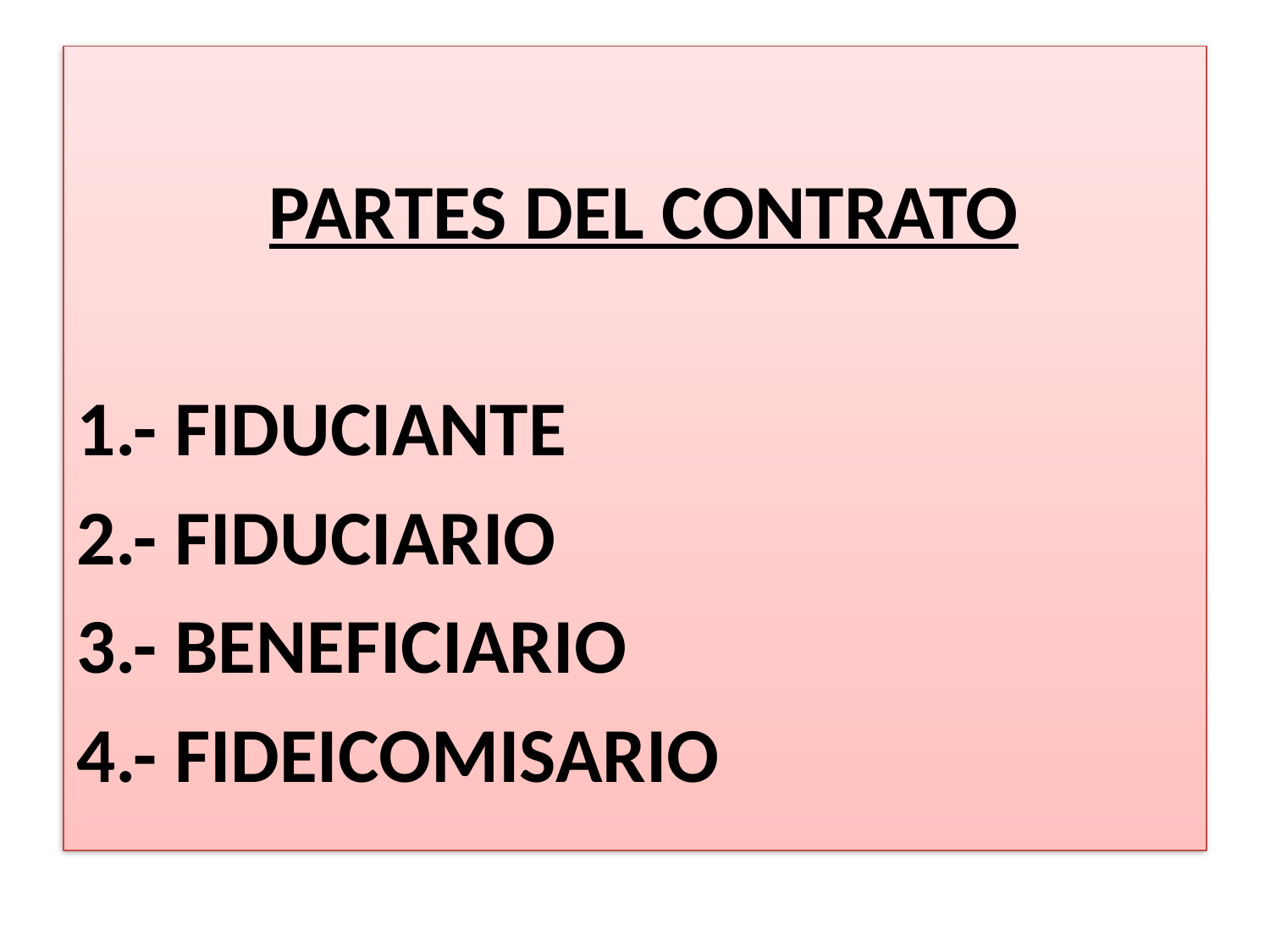

#

 PARTES DEL CONTRATO

1.- FIDUCIANTE
2.- FIDUCIARIO
3.- BENEFICIARIO
4.- FIDEICOMISARIO